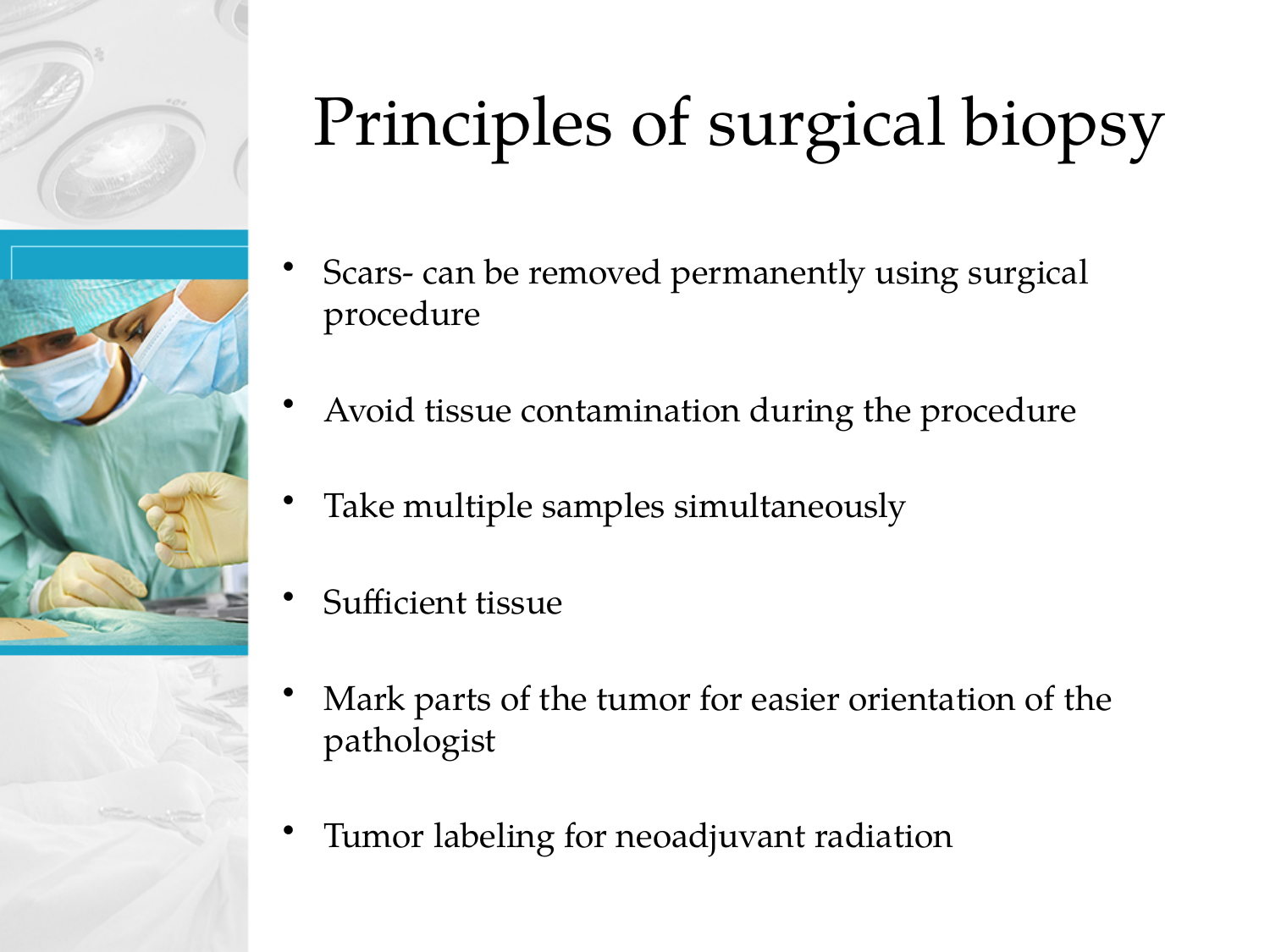

# Principles of surgical biopsy
Scars- can be removed permanently using surgical procedure

Avoid tissue contamination during the procedure

Take multiple samples simultaneously

Sufficient tissue

Mark parts of the tumor for easier orientation of the  pathologist

Tumor labeling for neoadjuvant radiation